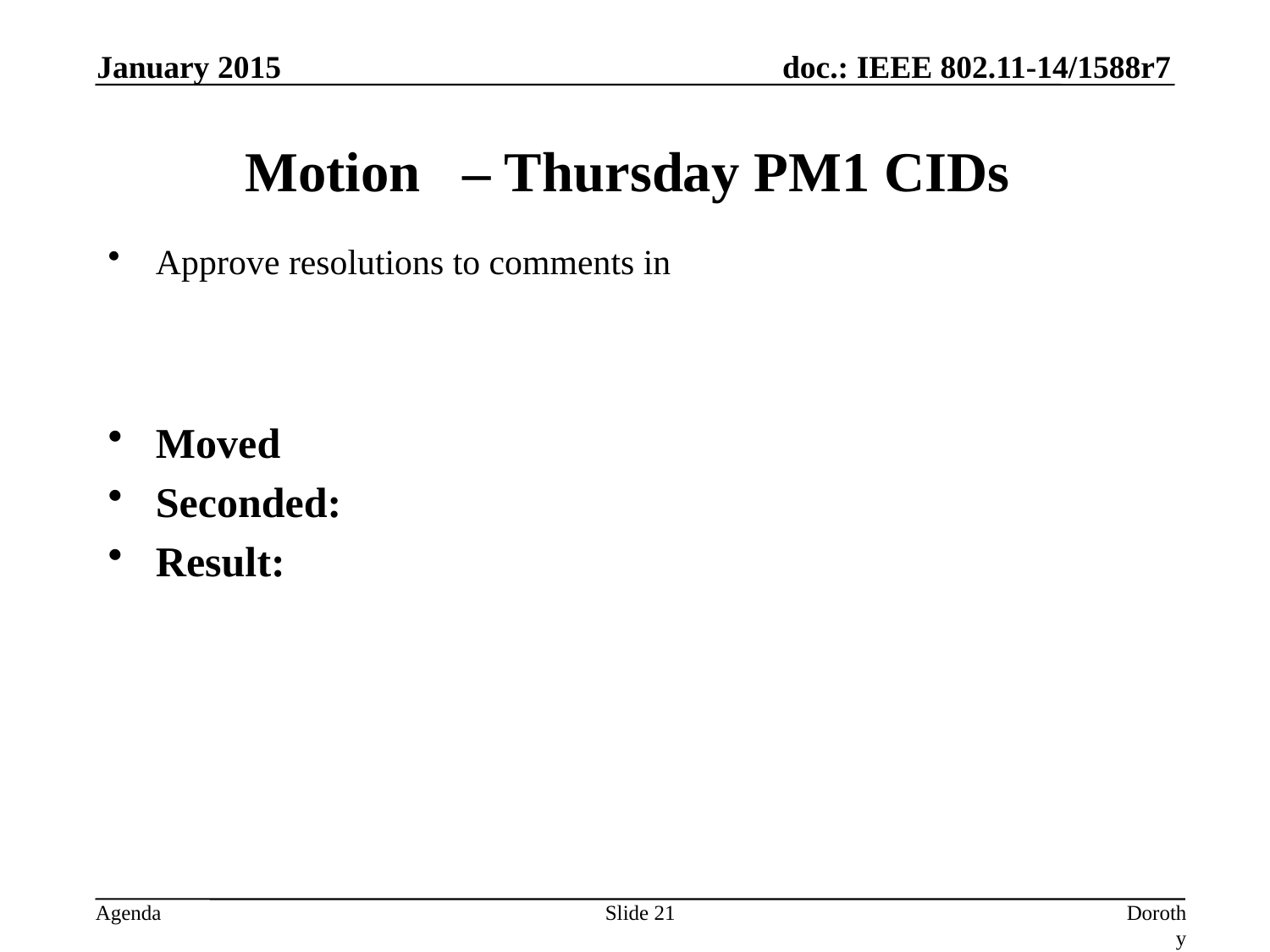

January 2015
# Motion   – Thursday PM1 CIDs
Approve resolutions to comments in

Moved
Seconded:
Result:
Slide 21
Dorothy Stanley, Aruba Networks